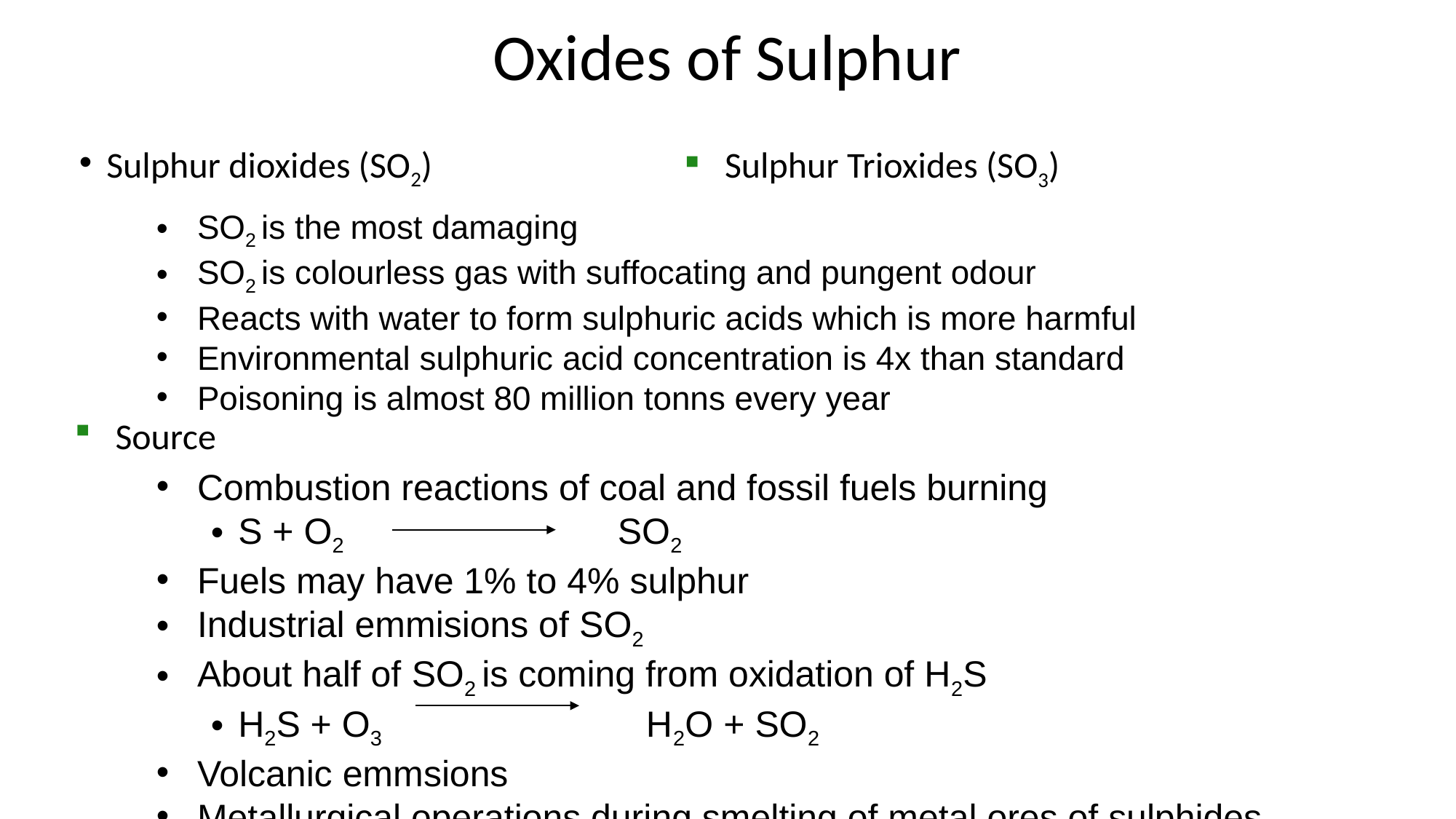

# Oxides of Sulphur
Sulphur dioxides (SO2)
Sulphur Trioxides (SO3)
SO2 is the most damaging
SO2 is colourless gas with suffocating and pungent odour
Reacts with water to form sulphuric acids which is more harmful
Environmental sulphuric acid concentration is 4x than standard
Poisoning is almost 80 million tonns every year
Source
Combustion reactions of coal and fossil fuels burning
S + O2                                               SO2
Fuels may have 1% to 4% sulphur
Industrial emmisions of SO2
About half of SO2 is coming from oxidation of H2S
H2S + O3                          H2O + SO2
Volcanic emmsions
Metallurgical operations during smelting of metal ores of sulphides